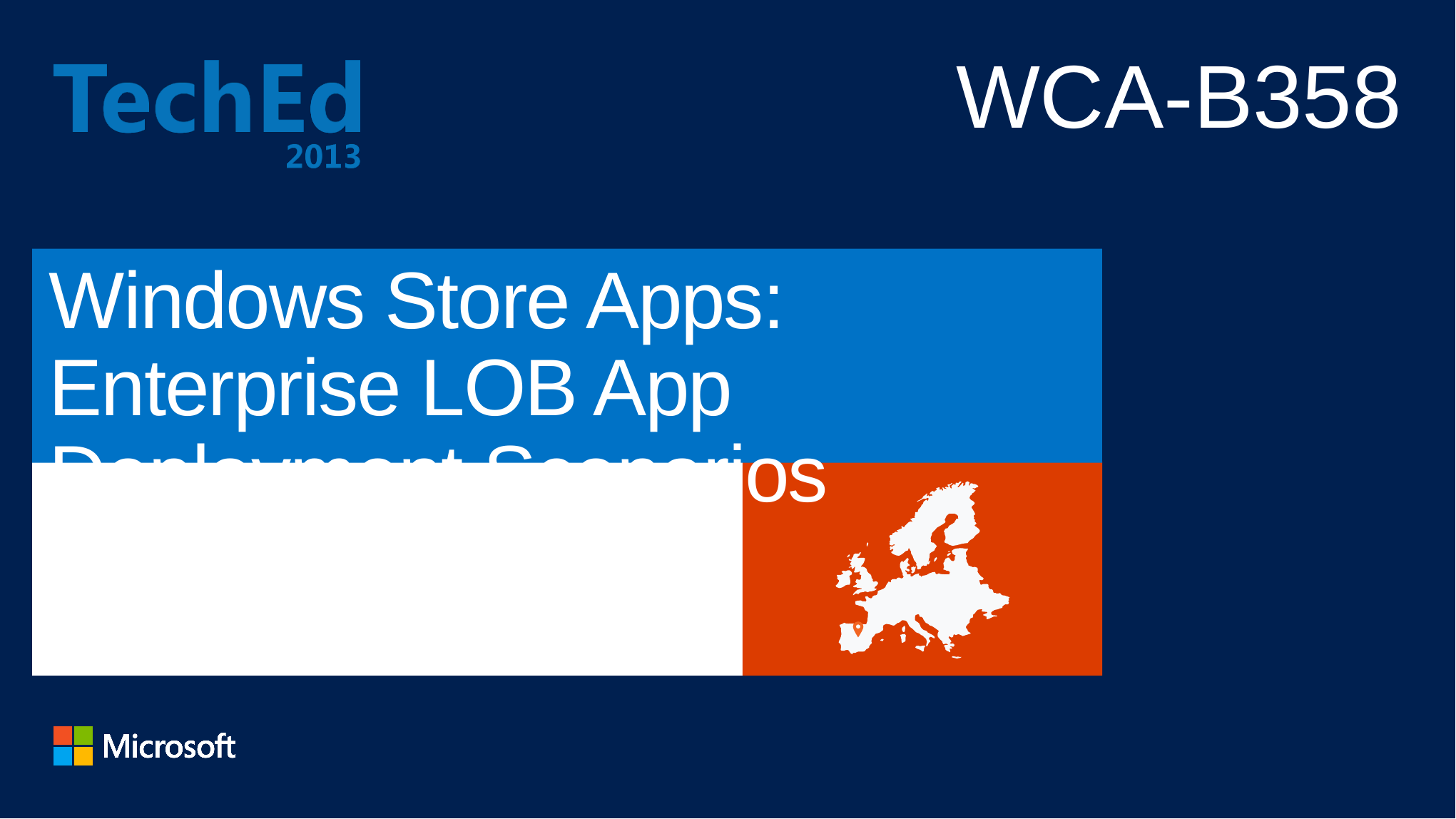

WCA-B358
# Windows Store Apps: Enterprise LOB App Deployment Scenarios
Michael Niehaus
Senior Product Marketing Manager